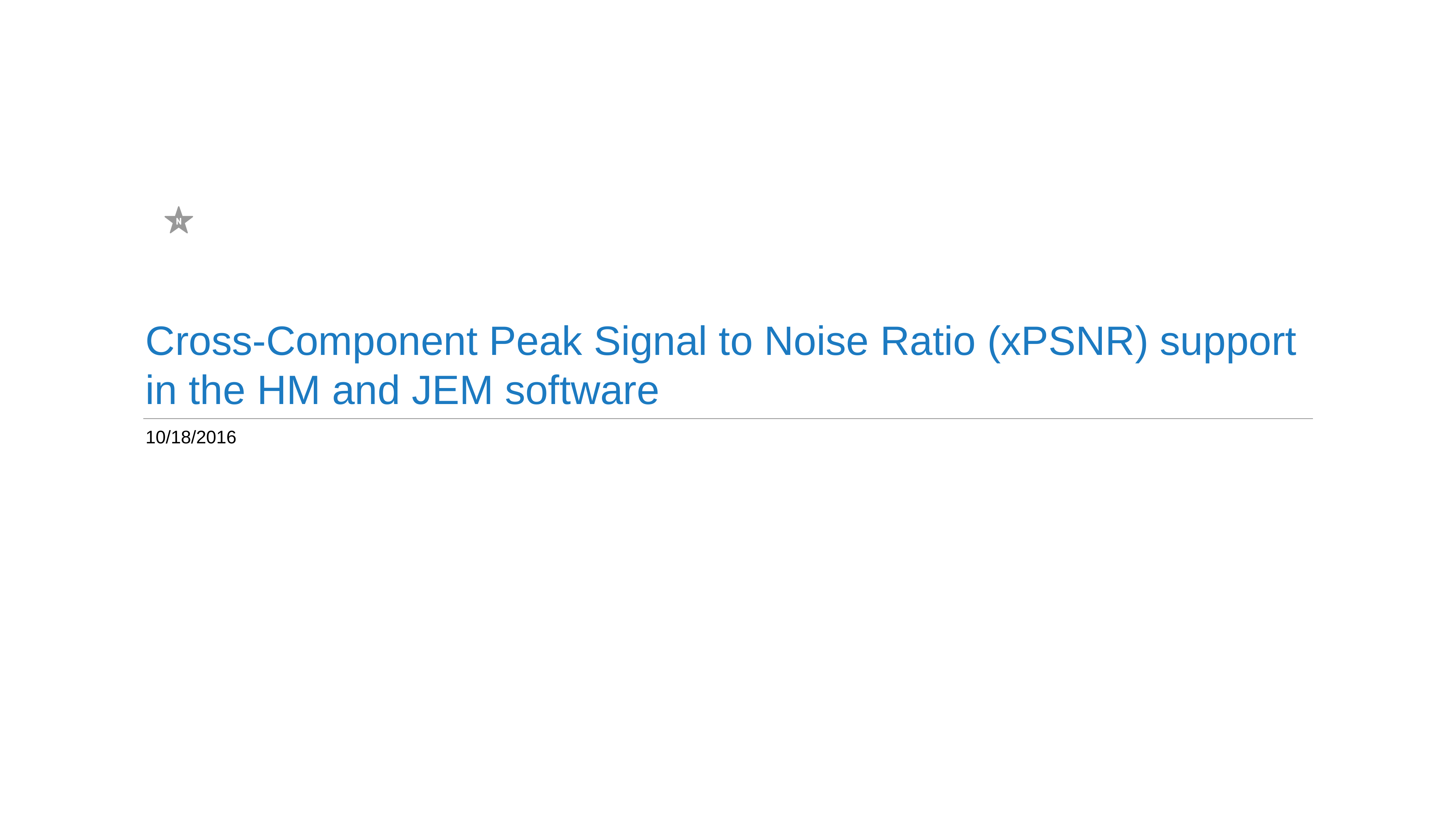

# Cross-Component Peak Signal to Noise Ratio (xPSNR) support in the HM and JEM software
10/18/2016